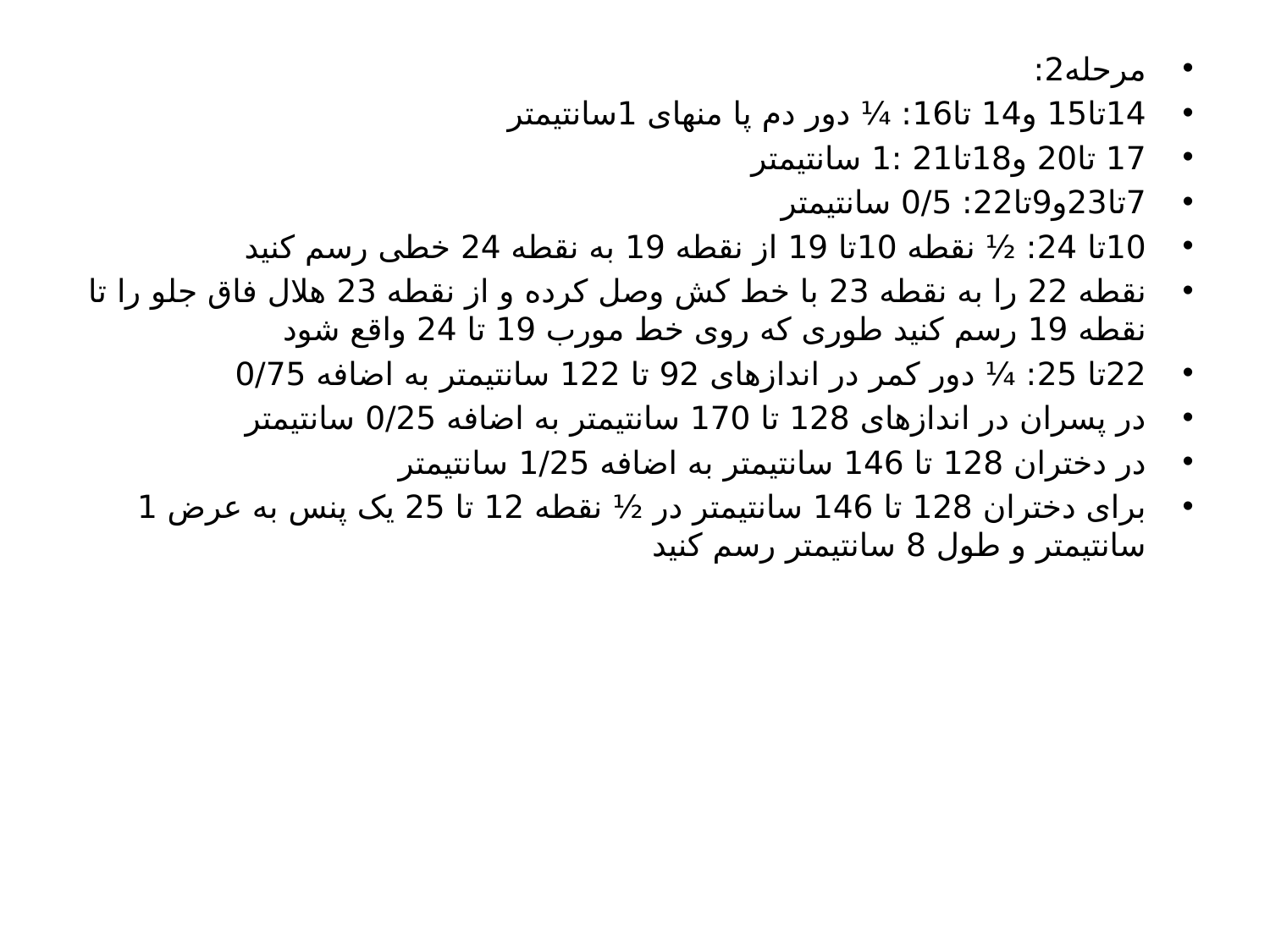

مرحله2:
14تا15 و14 تا16: ¼ دور دم پا منهای 1سانتیمتر
17 تا20 و18تا21 :1 سانتیمتر
7تا23و9تا22: 0/5 سانتیمتر
10تا 24: ½ نقطه 10تا 19 از نقطه 19 به نقطه 24 خطی رسم کنید
نقطه 22 را به نقطه 23 با خط کش وصل کرده و از نقطه 23 هلال فاق جلو را تا نقطه 19 رسم کنید طوری که روی خط مورب 19 تا 24 واقع شود
22تا 25: ¼ دور کمر در اندازهای 92 تا 122 سانتیمتر به اضافه 0/75
در پسران در اندازهای 128 تا 170 سانتیمتر به اضافه 0/25 سانتیمتر
در دختران 128 تا 146 سانتیمتر به اضافه 1/25 سانتیمتر
برای دختران 128 تا 146 سانتیمتر در ½ نقطه 12 تا 25 یک پنس به عرض 1 سانتیمتر و طول 8 سانتیمتر رسم کنید